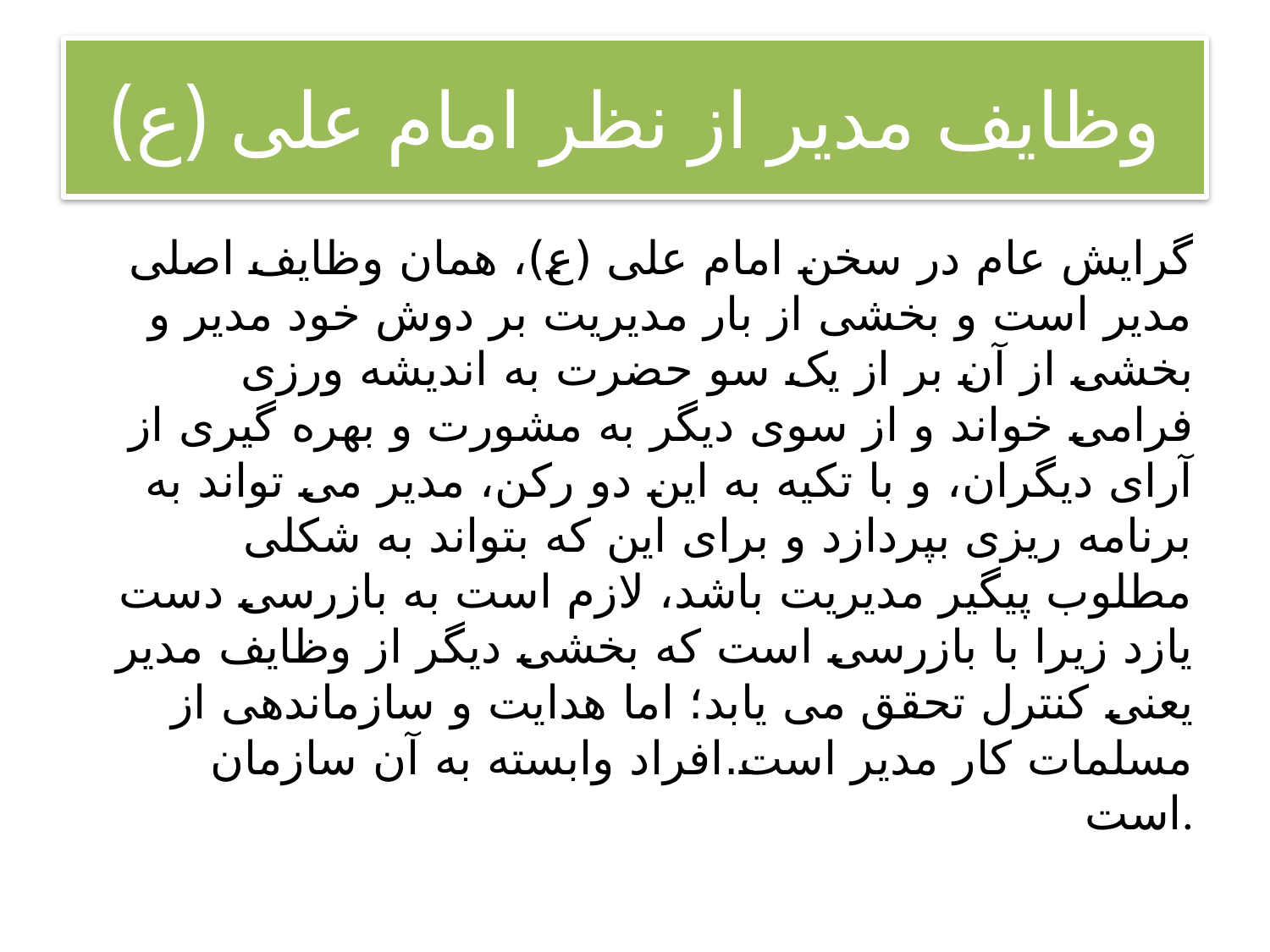

# وظایف مدیر از نظر امام علی (ع)
گرایش عام در سخن امام علی (ع)، همان وظایف اصلی مدیر است و بخشی از بار مدیریت بر دوش خود مدیر و بخشی از آن بر از یک سو حضرت به اندیشه ورزی فرامی خواند و از سوی دیگر به مشورت و بهره گیری از آرای دیگران، و با تکیه به این دو رکن، مدیر می تواند به برنامه ریزی بپردازد و برای این که بتواند به شکلی مطلوب پیگیر مدیریت باشد، لازم است به بازرسی دست یازد زیرا با بازرسی است که بخشی دیگر از وظایف مدیر یعنی کنترل تحقق می یابد؛ اما هدایت و سازماندهی از مسلمات کار مدیر است.افراد وابسته به آن سازمان است.